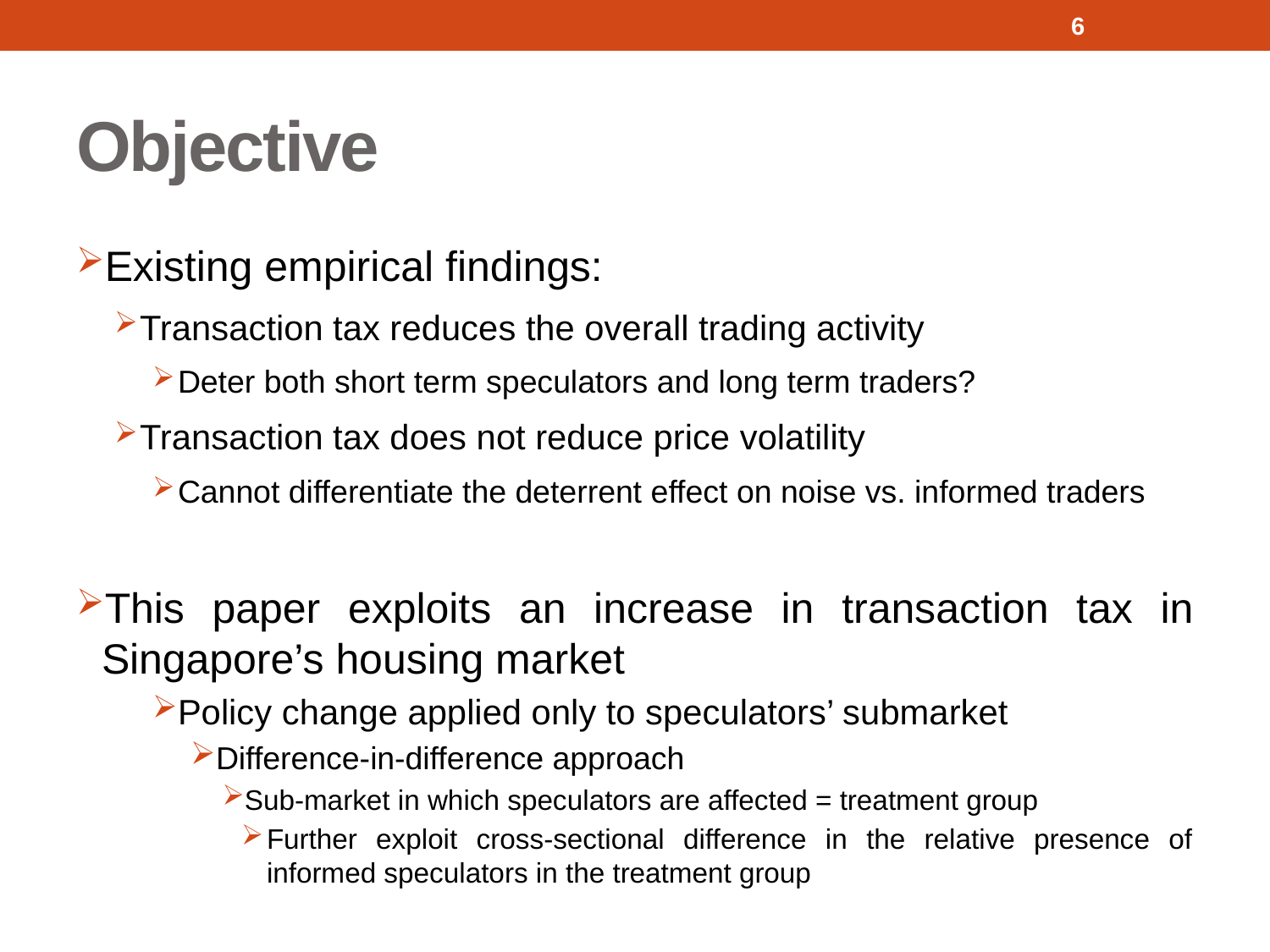

6
# Objective
Existing empirical findings:
Transaction tax reduces the overall trading activity
Deter both short term speculators and long term traders?
Transaction tax does not reduce price volatility
Cannot differentiate the deterrent effect on noise vs. informed traders

This paper exploits an increase in transaction tax in Singapore’s housing market
Policy change applied only to speculators’ submarket
Difference-in-difference approach
Sub-market in which speculators are affected = treatment group
Further exploit cross-sectional difference in the relative presence of informed speculators in the treatment group